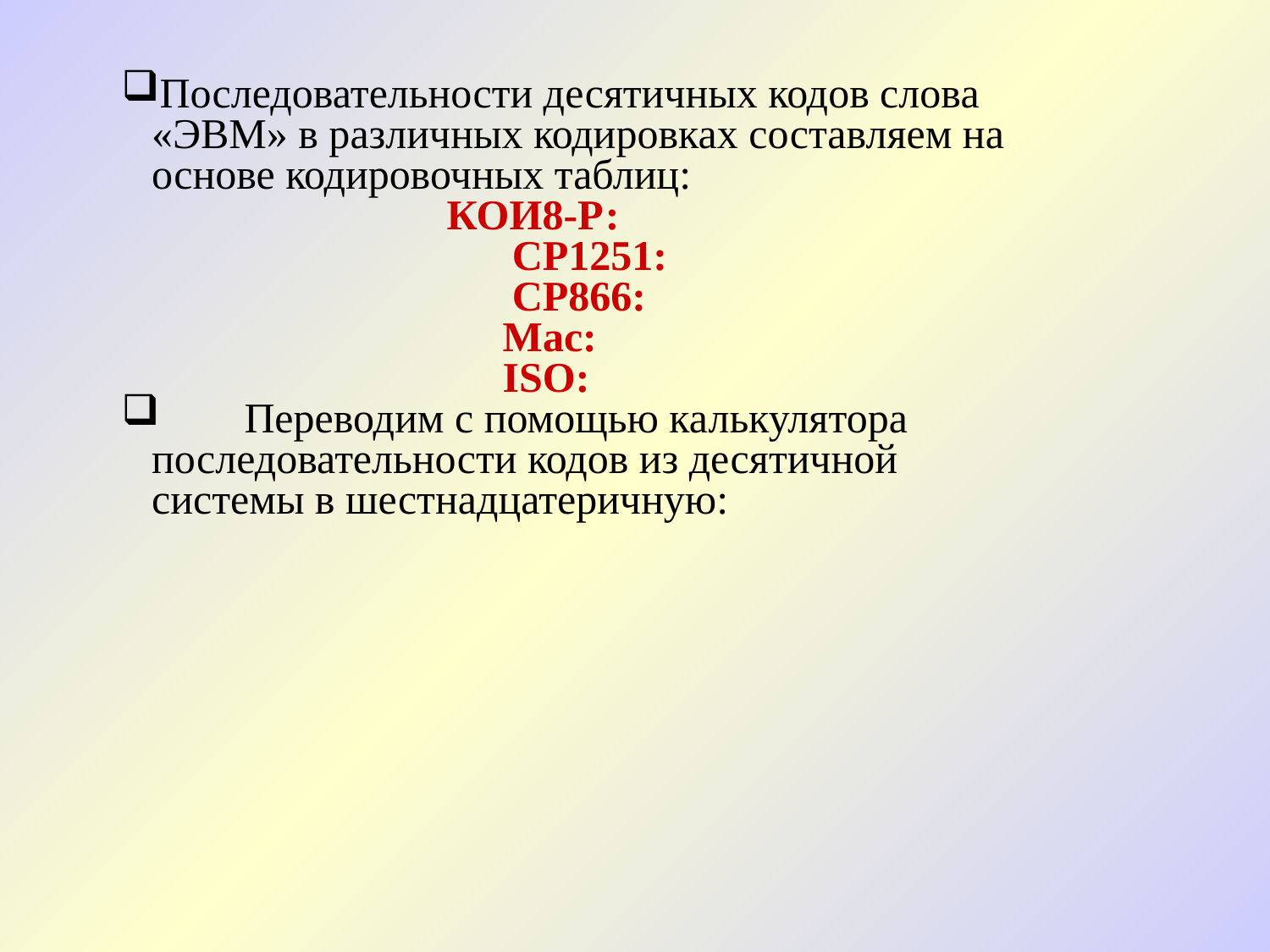

Последовательности десятичных кодов слова «ЭВМ» в различных кодировках составляем на основе кодировочных таблиц:
КОИ8-Р:
	CP1251:
	CP866:
                     		Mac:
                     		ISO:
        Переводим с помощью калькулятора последовательности кодов из десятичной системы в шестнадцатеричную: